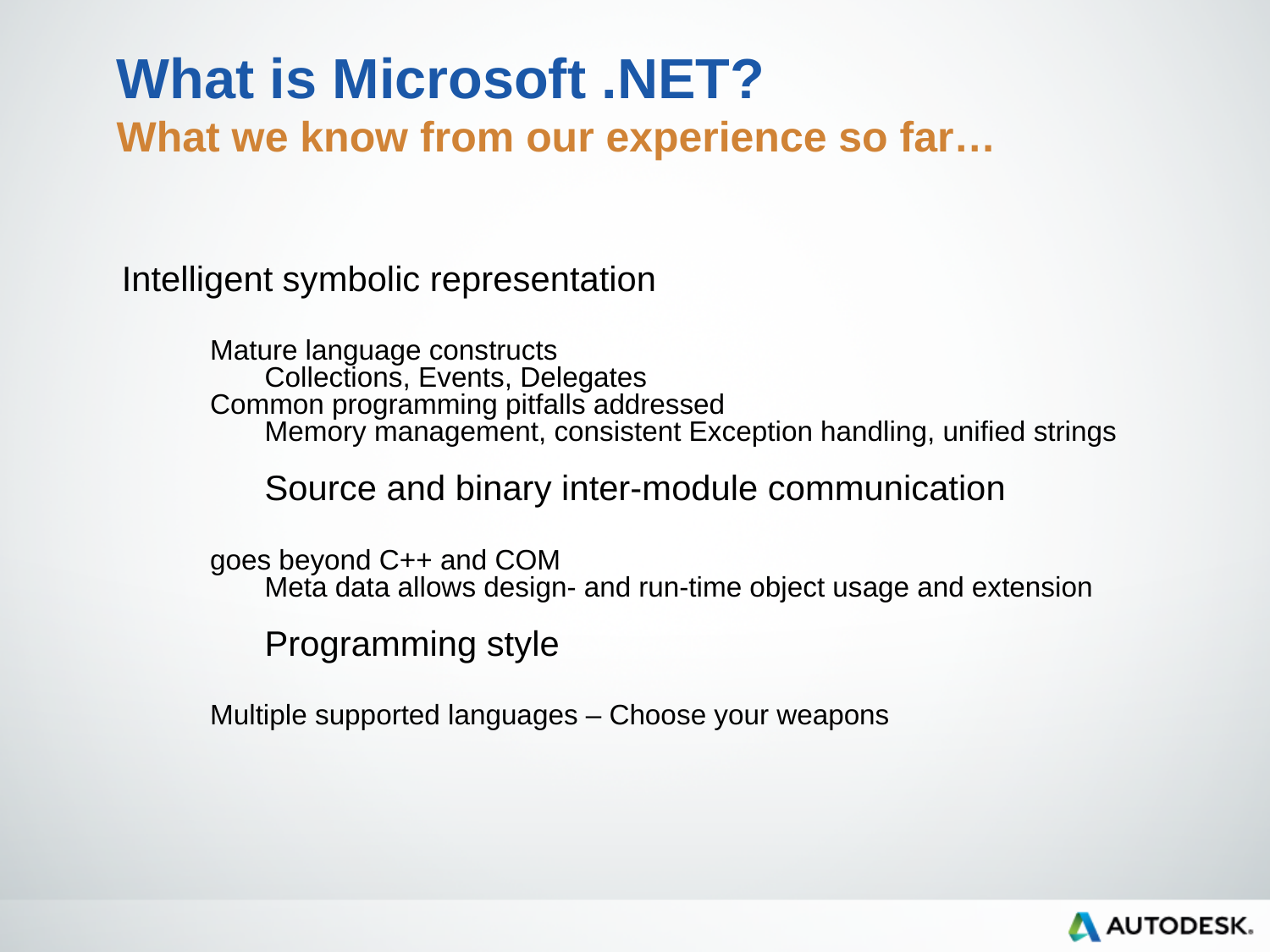

What is Microsoft .NET?
What we know from our experience so far…

Intelligent symbolic representation

Mature language constructs
Collections, Events, Delegates
Common programming pitfalls addressed
Memory management, consistent Exception handling, unified strings

Source and binary inter-module communication

goes beyond C++ and COM
Meta data allows design- and run-time object usage and extension

Programming style

Multiple supported languages – Choose your weapons